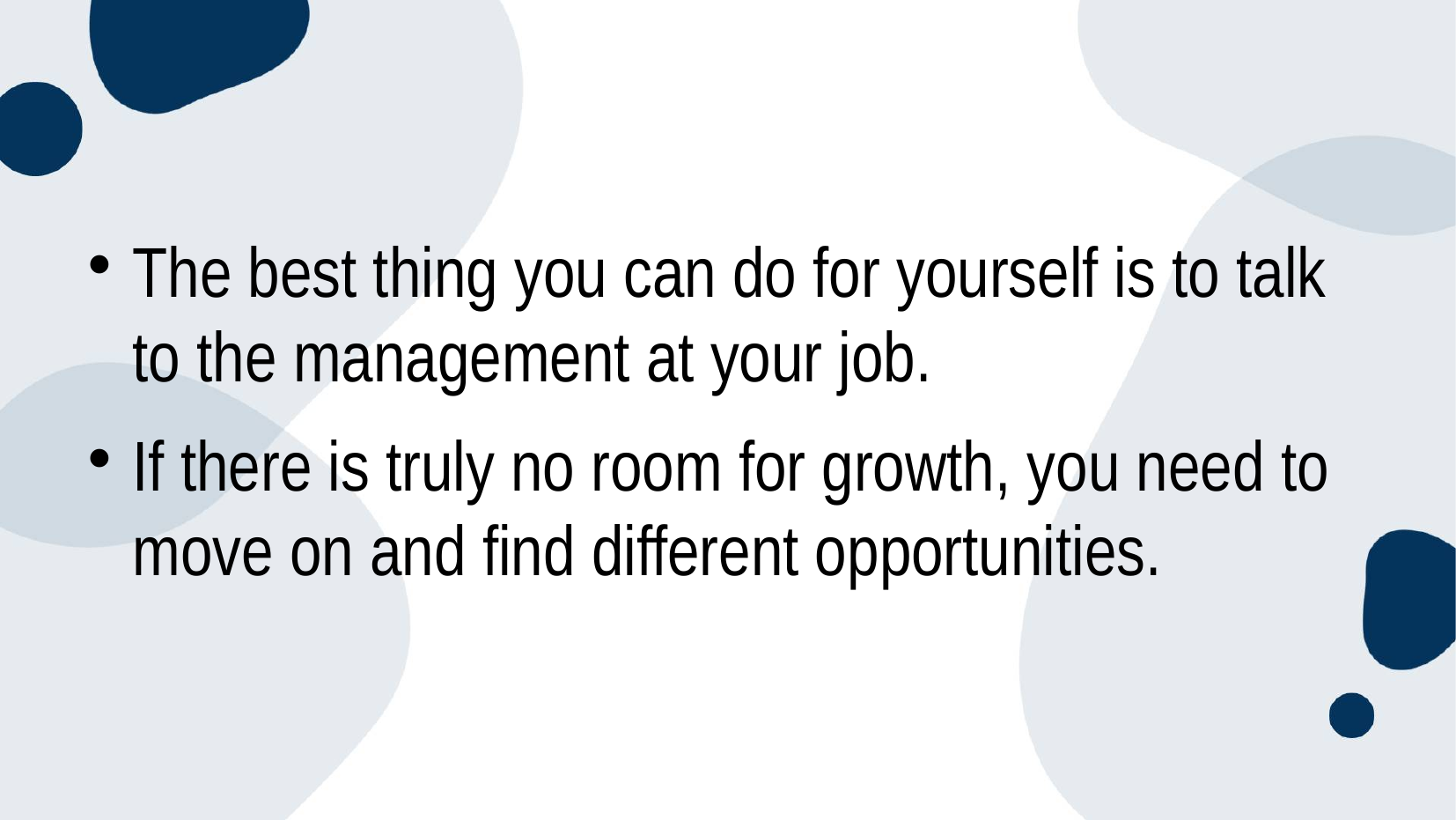

The best thing you can do for yourself is to talk to the management at your job.
If there is truly no room for growth, you need to move on and find different opportunities.